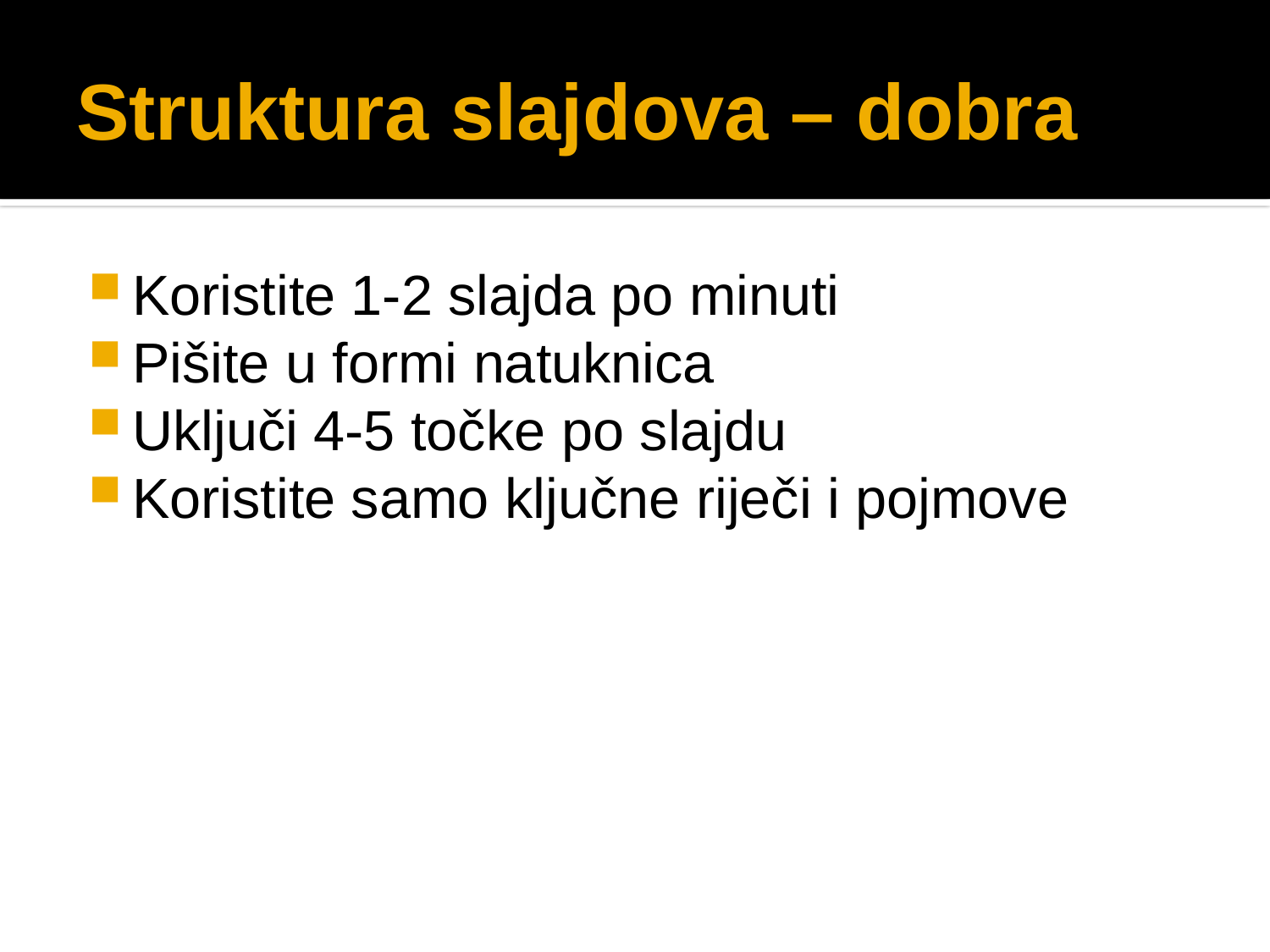

# Struktura slajdova – dobra
Koristite 1-2 slajda po minuti
Pišite u formi natuknica
Uključi 4-5 točke po slajdu
Koristite samo ključne riječi i pojmove